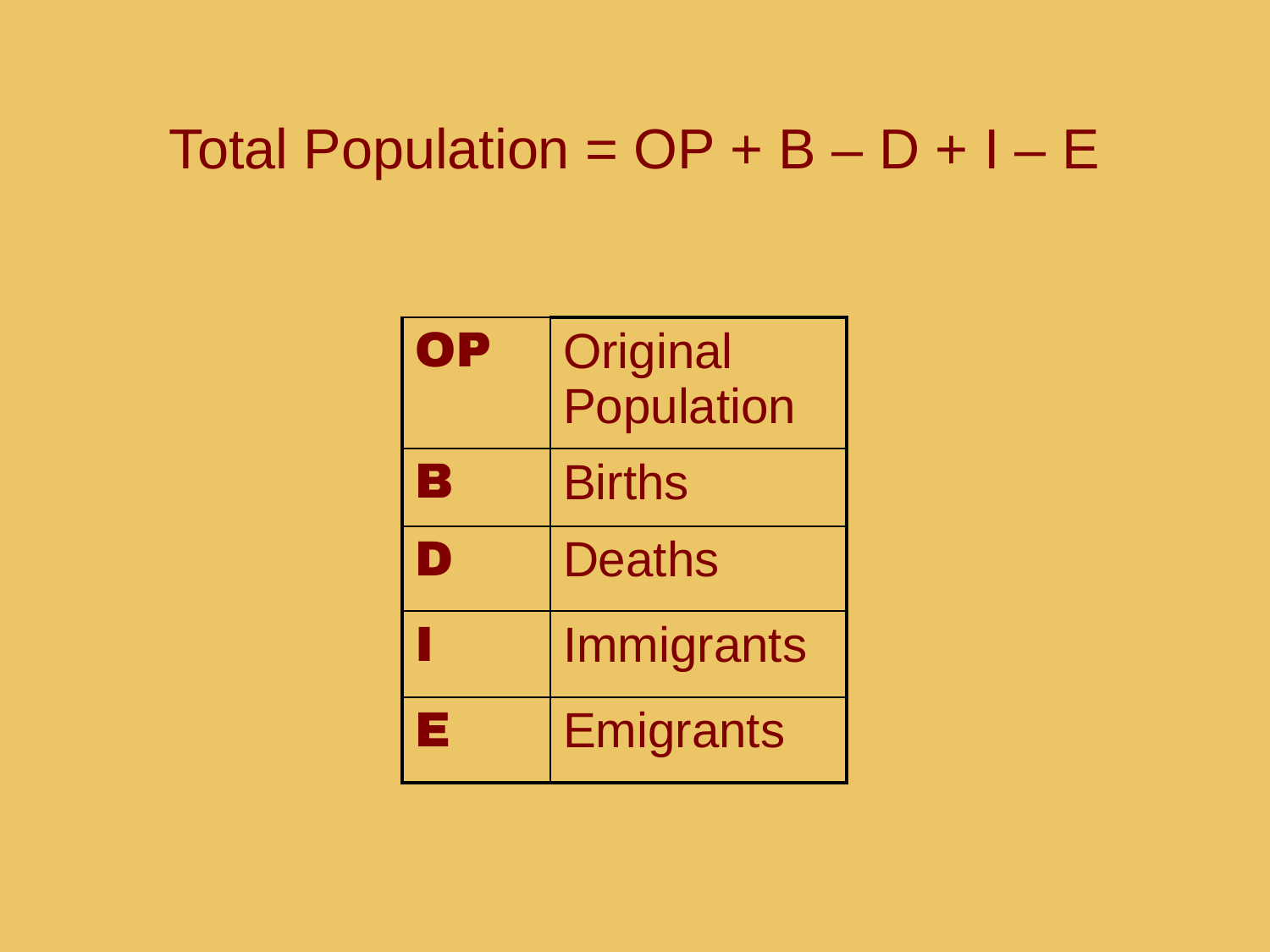

Total Population = OP + B – D + I – E

| OP | Original Population |
| --- | --- |
| B | Births |
| D | Deaths |
| I | Immigrants |
| E | Emigrants |